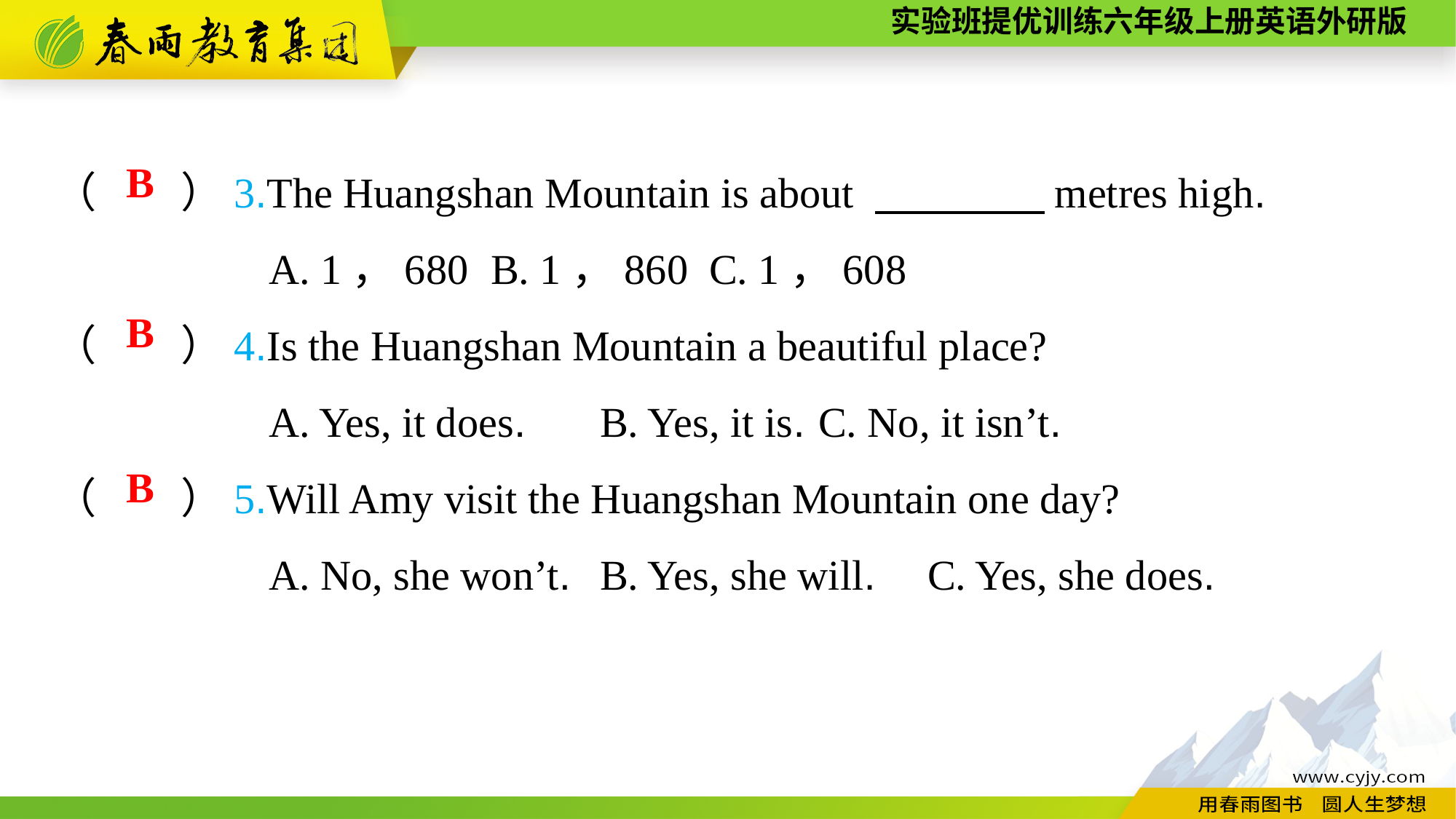

（　　）3.The Huangshan Mountain is about 　　　　metres high.
A. 1，680	B. 1，860	C. 1，608
（　　）4.Is the Huangshan Mountain a beautiful place?
A. Yes, it does.	B. Yes, it is.	C. No, it isn’t.
（　　）5.Will Amy visit the Huangshan Mountain one day?
A. No, she won’t.	B. Yes, she will.	C. Yes, she does.
B
B
B